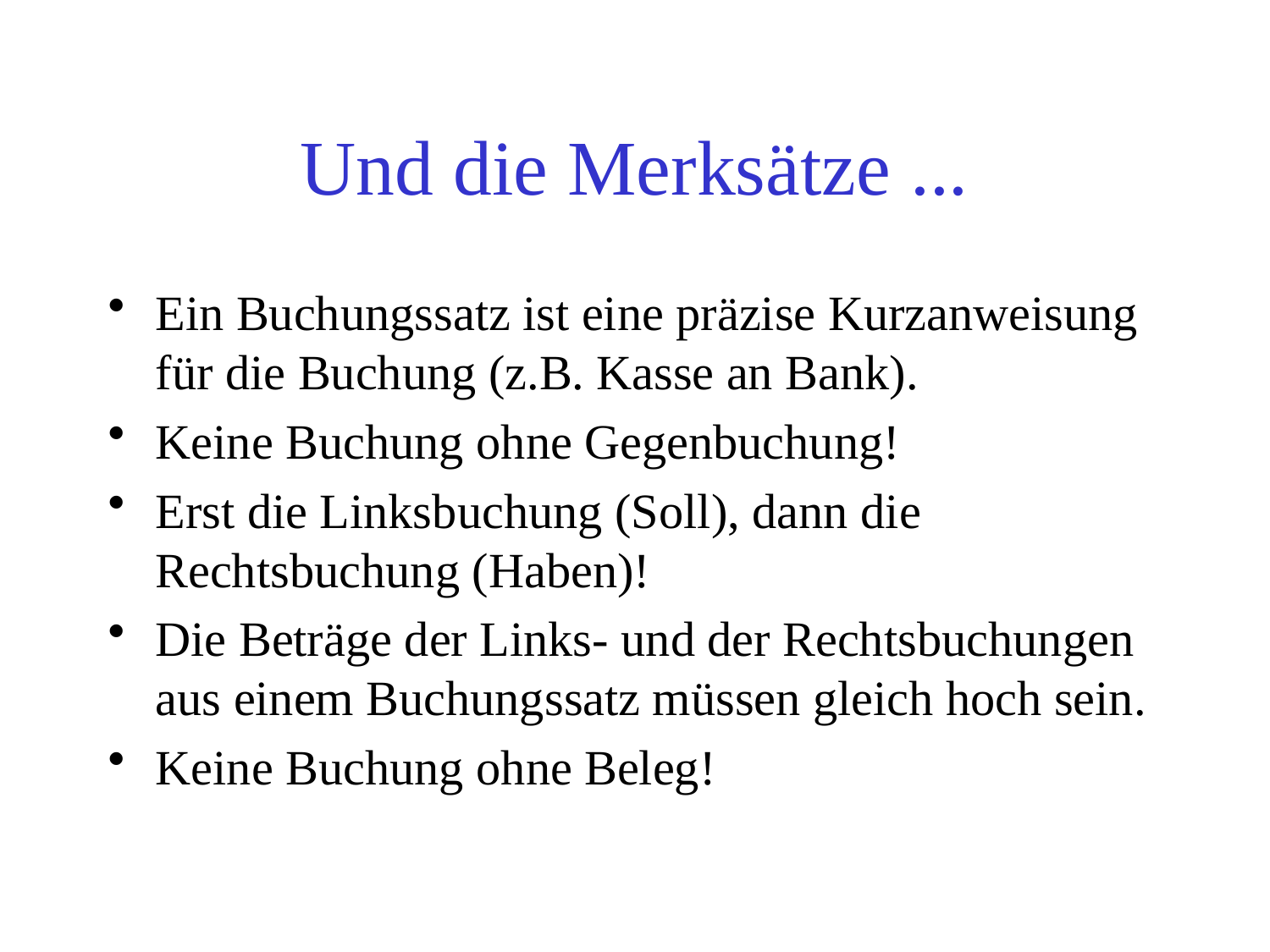

# Und die Merksätze ...
Ein Buchungssatz ist eine präzise Kurzanweisung für die Buchung (z.B. Kasse an Bank).
Keine Buchung ohne Gegenbuchung!
Erst die Linksbuchung (Soll), dann die Rechtsbuchung (Haben)!
Die Beträge der Links- und der Rechtsbuchungen aus einem Buchungssatz müssen gleich hoch sein.
Keine Buchung ohne Beleg!